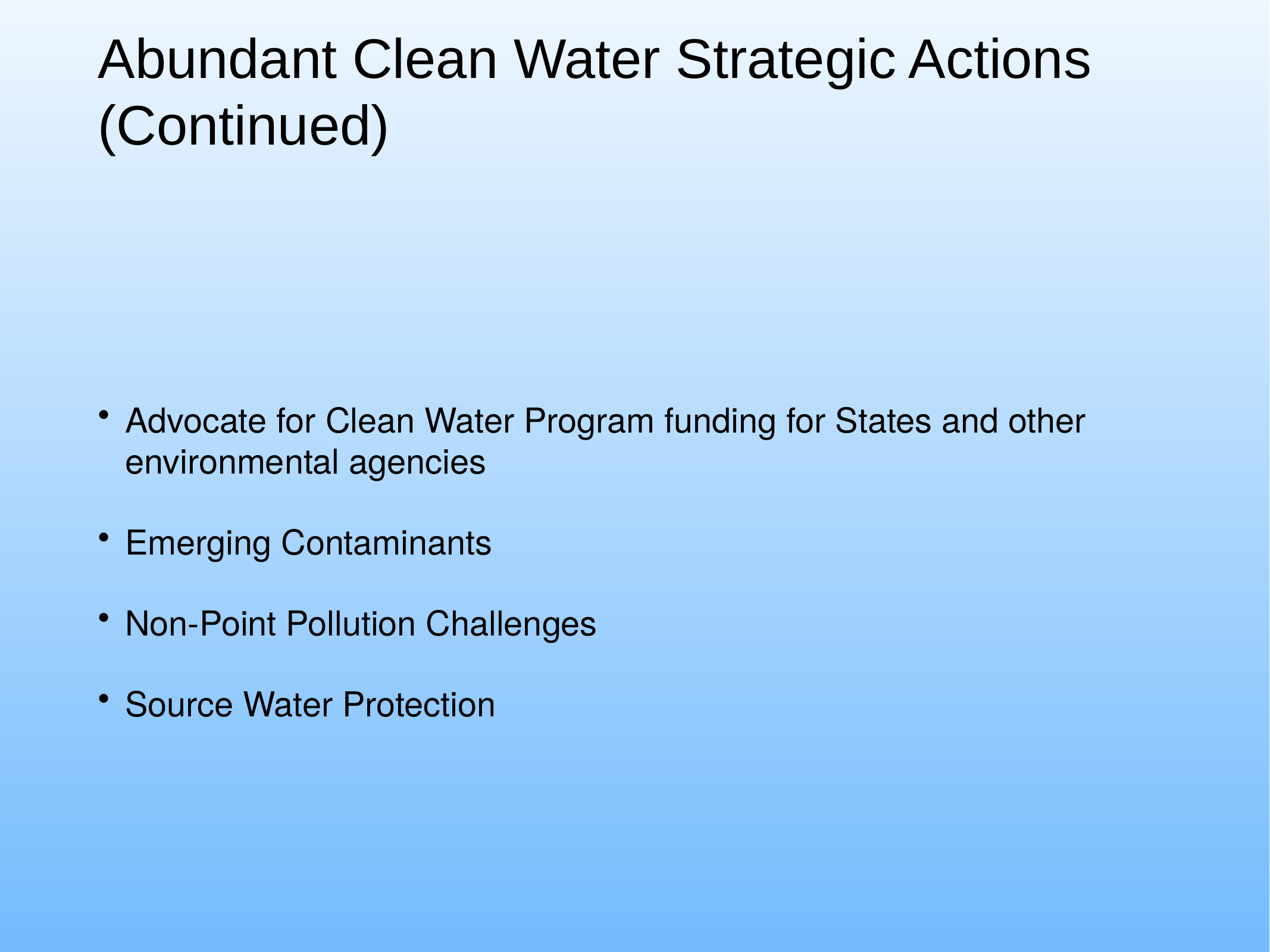

# Abundant Clean Water Strategic Actions (Continued)
Advocate for Clean Water Program funding for States and other environmental agencies
Emerging Contaminants
Non-Point Pollution Challenges
Source Water Protection